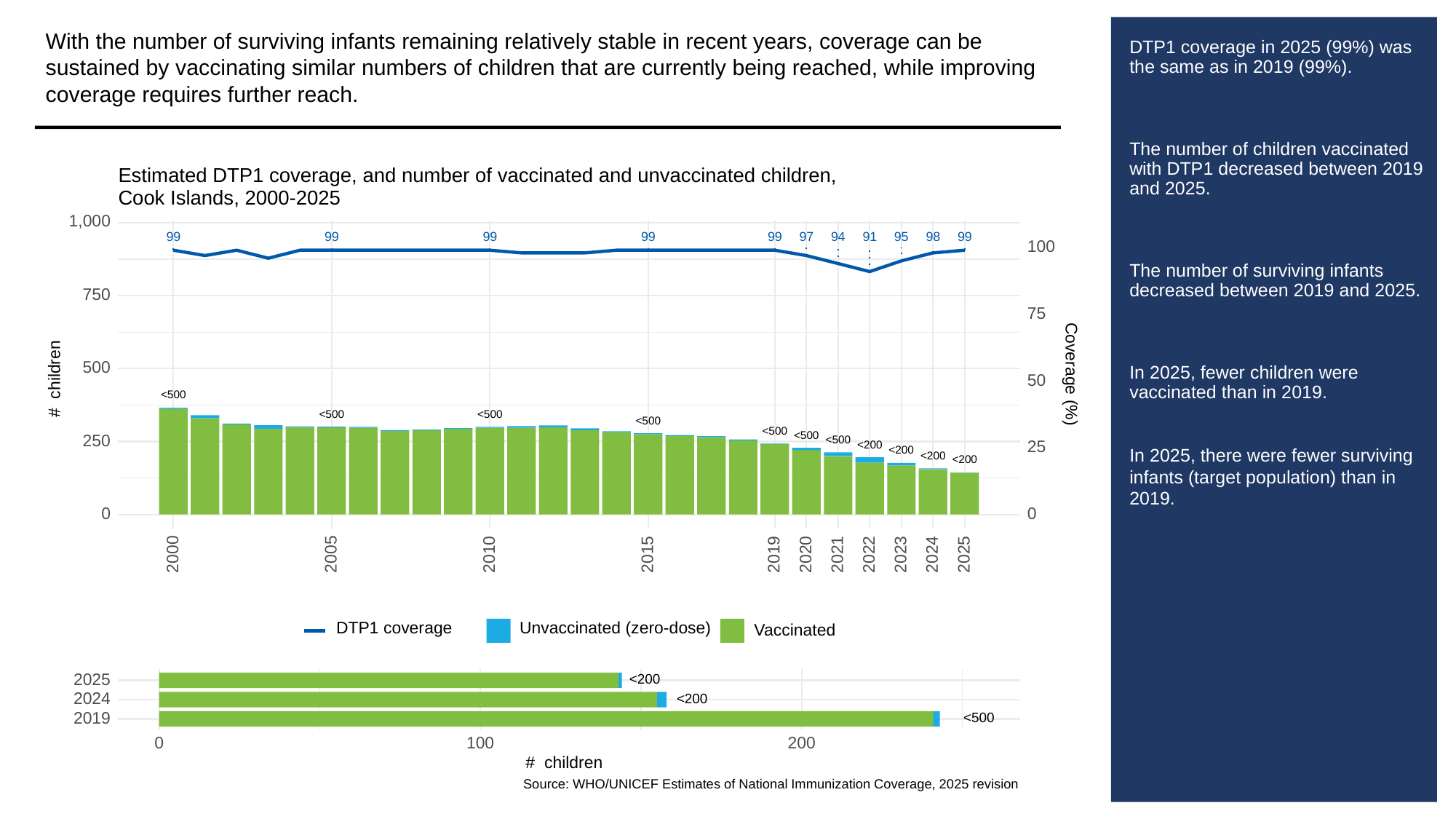

With the number of surviving infants remaining relatively stable in recent years, coverage can be sustained by vaccinating similar numbers of children that are currently being reached, while improving coverage requires further reach.
# DTP1 coverage in 2025 (99%) was the same as in 2019 (99%).

The number of children vaccinated with DTP1 decreased between 2019 and 2025.

The number of surviving infants decreased between 2019 and 2025.

In 2025, fewer children were vaccinated than in 2019.

In 2025, there were fewer surviving infants (target population) than in 2019.

Estimated DTP1 coverage, and number of vaccinated and unvaccinated children,
Cook Islands, 2000-2025
1,000

99
99
99
99
99
97
94
91
95
98
99
100

750

75

500
Coverage (%)
#  children

50
<500

<500
<500

<500

<500

<500

250

<500

<200
25

<200

<200

<200

0
0

2023
2000
2005
2010
2015
2019
2020
2021
2022
2024
2025

Unvaccinated (zero-dose)
DTP1 coverage
Vaccinated

2025
<200

2024
<200

2019
<500

0
100
200
#  children
Source: WHO/UNICEF Estimates of National Immunization Coverage, 2025 revision